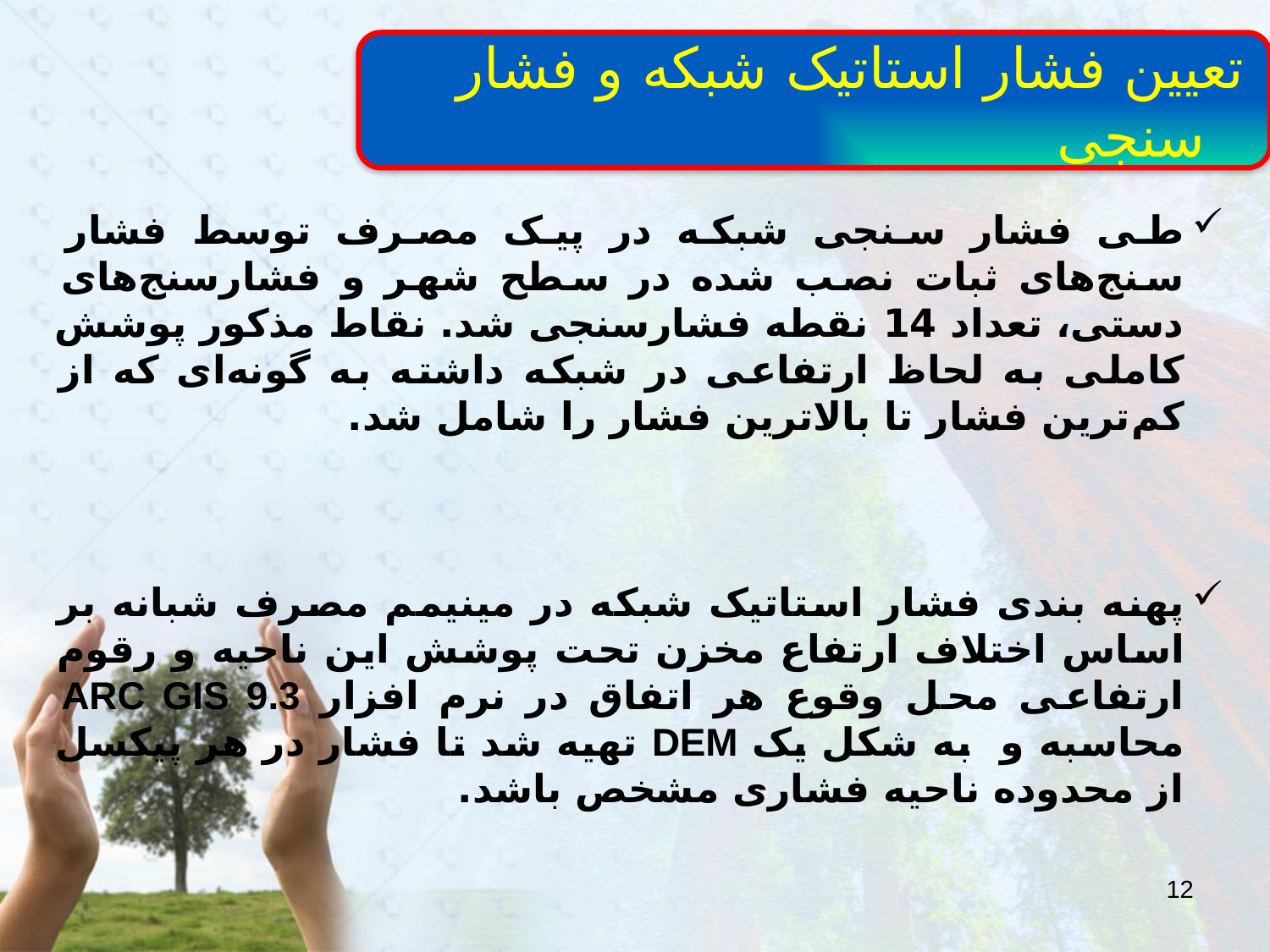

تعیین فشار استاتیک شبکه و فشار سنجی
طی فشار سنجی شبکه در پیک مصرف توسط فشار سنج‌های ثبات نصب شده در سطح شهر و فشارسنج‌های دستی، تعداد 14 نقطه فشارسنجی شد. نقاط مذکور پوشش کاملی به لحاظ ارتفاعی در شبکه داشته به گونه‌ای که از کم‌ترین فشار تا بالاترین فشار را شامل شد.

پهنه بندی فشار استاتیک شبکه در مینیمم مصرف شبانه بر اساس اختلاف ارتفاع مخزن تحت پوشش این ناحیه و رقوم ارتفاعی محل وقوع هر اتفاق در نرم افزار ARC GIS 9.3 محاسبه و  به شکل یک DEM تهیه شد تا فشار در هر پیکسل از محدوده ناحیه فشاری مشخص باشد.
12